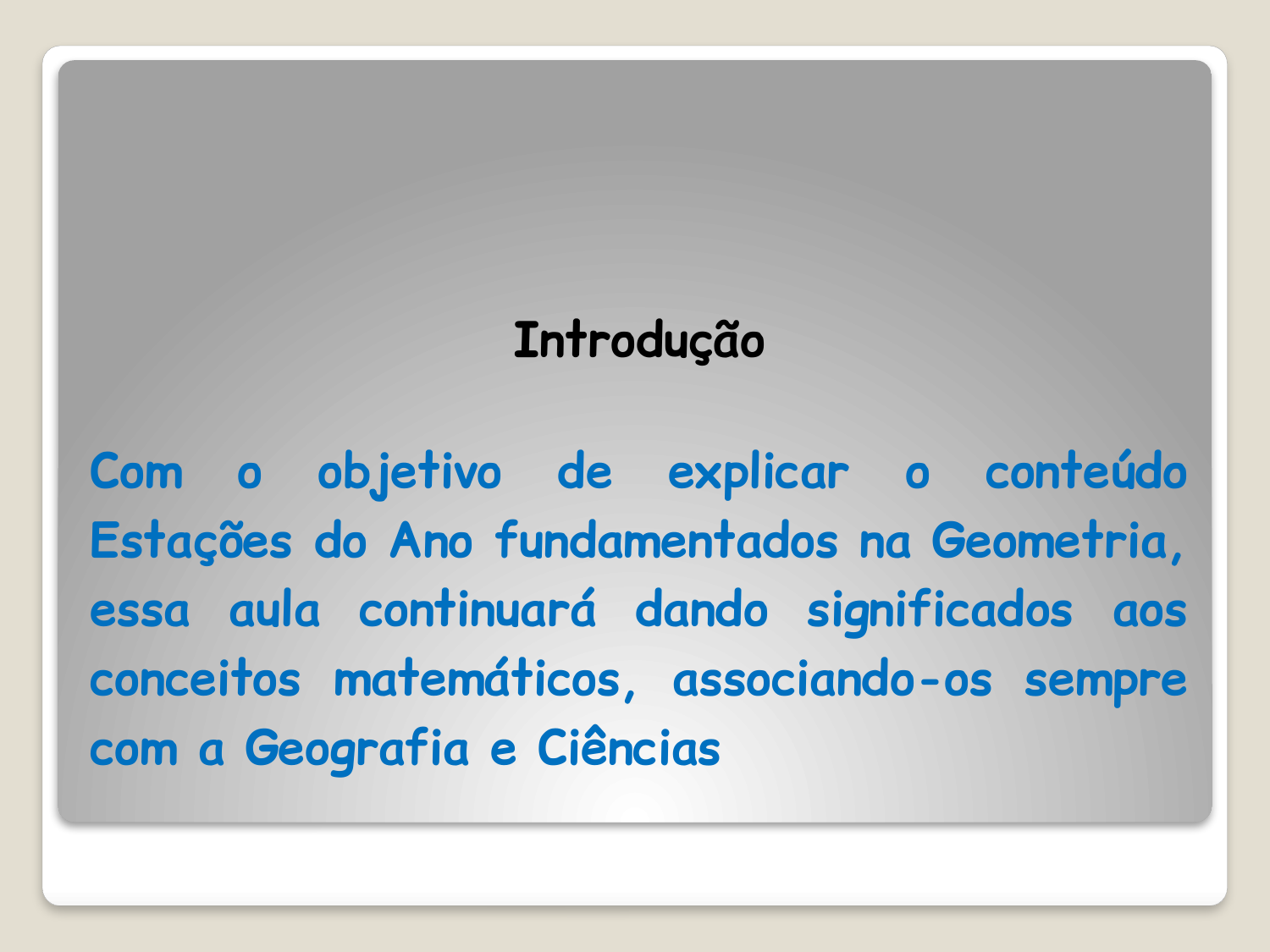

Introdução

Com o objetivo de explicar o conteúdo Estações do Ano fundamentados na Geometria, essa aula continuará dando significados aos conceitos matemáticos, associando-os sempre com a Geografia e Ciências